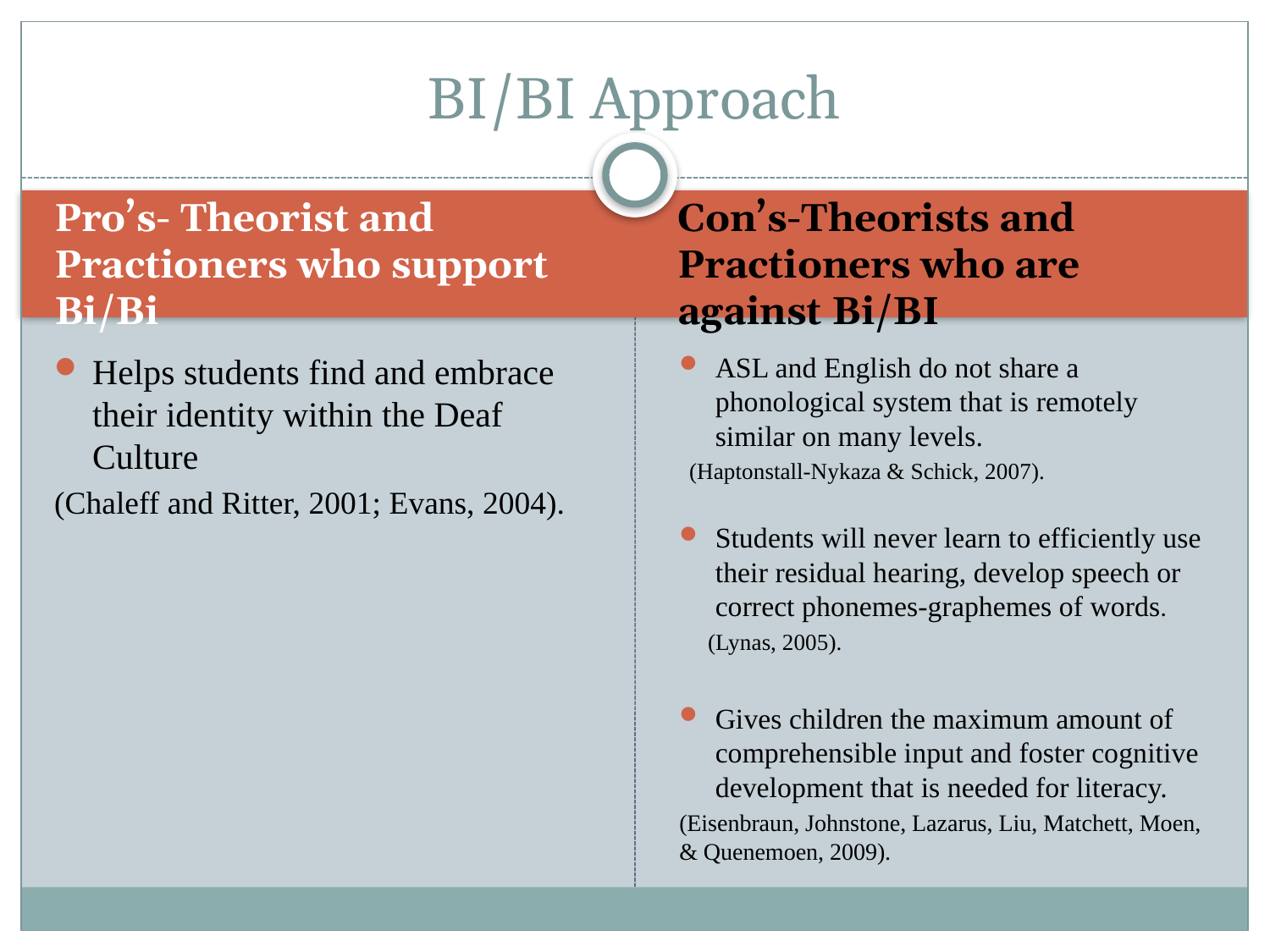

# BI/BI Approach
Pro’s- Theorist and Practioners who support Bi/Bi
Con’s-Theorists and Practioners who are against Bi/BI
Helps students find and embrace their identity within the Deaf Culture
(Chaleff and Ritter, 2001; Evans, 2004).

ASL and English do not share a phonological system that is remotely similar on many levels.
  (Haptonstall-Nykaza & Schick, 2007).

Students will never learn to efficiently use their residual hearing, develop speech or correct phonemes-graphemes of words.
     (Lynas, 2005).

Gives children the maximum amount of comprehensible input and foster cognitive development that is needed for literacy.
(Eisenbraun, Johnstone, Lazarus, Liu, Matchett, Moen, & Quenemoen, 2009).